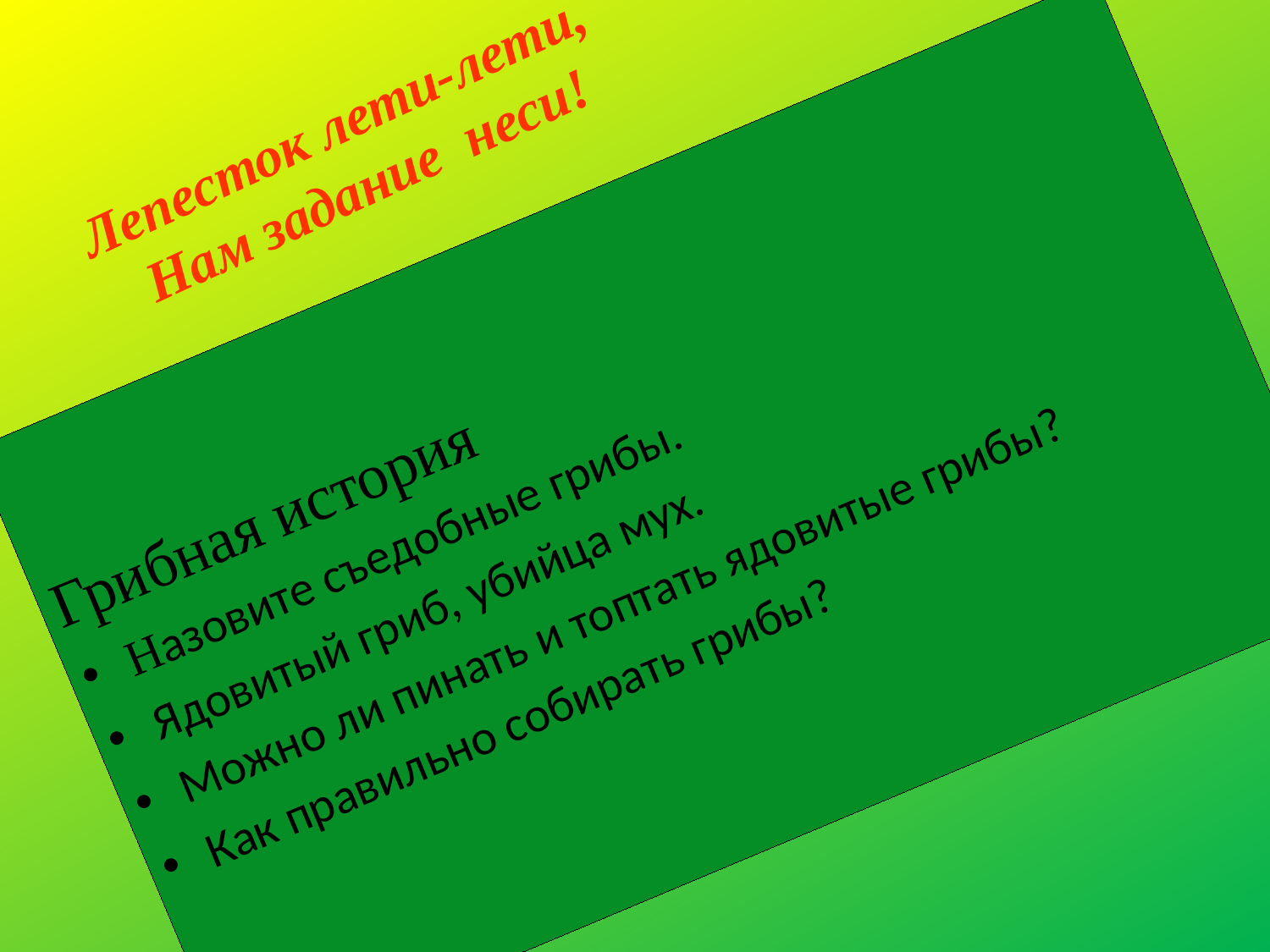

# Лепесток лети-лети, Нам задание  неси!
Грибная история
Назовите съедобные грибы.
Ядовитый гриб, убийца мух.
Можно ли пинать и топтать ядовитые грибы?
Как правильно собирать грибы?